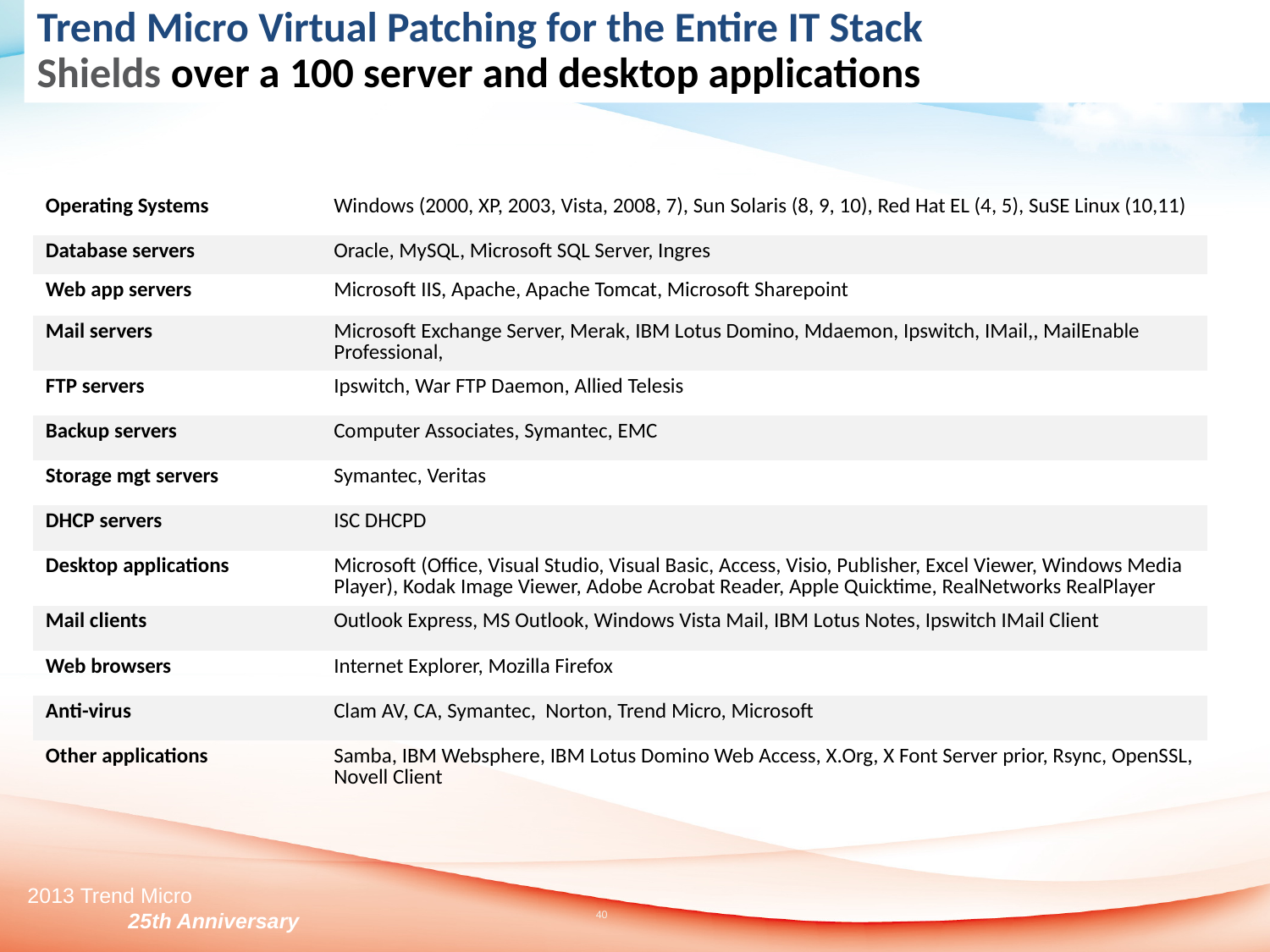

Trend Micro Virtual Patching for the Entire IT Stack
Shields over a 100 server and desktop applications
#
| Operating Systems | Windows (2000, XP, 2003, Vista, 2008, 7), Sun Solaris (8, 9, 10), Red Hat EL (4, 5), SuSE Linux (10,11) |
| --- | --- |
| Database servers | Oracle, MySQL, Microsoft SQL Server, Ingres |
| Web app servers | Microsoft IIS, Apache, Apache Tomcat, Microsoft Sharepoint |
| Mail servers | Microsoft Exchange Server, Merak, IBM Lotus Domino, Mdaemon, Ipswitch, IMail,, MailEnable Professional, |
| FTP servers | Ipswitch, War FTP Daemon, Allied Telesis |
| Backup servers | Computer Associates, Symantec, EMC |
| Storage mgt servers | Symantec, Veritas |
| DHCP servers | ISC DHCPD |
| Desktop applications | Microsoft (Office, Visual Studio, Visual Basic, Access, Visio, Publisher, Excel Viewer, Windows Media Player), Kodak Image Viewer, Adobe Acrobat Reader, Apple Quicktime, RealNetworks RealPlayer |
| Mail clients | Outlook Express, MS Outlook, Windows Vista Mail, IBM Lotus Notes, Ipswitch IMail Client |
| Web browsers | Internet Explorer, Mozilla Firefox |
| Anti-virus | Clam AV, CA, Symantec, Norton, Trend Micro, Microsoft |
| Other applications | Samba, IBM Websphere, IBM Lotus Domino Web Access, X.Org, X Font Server prior, Rsync, OpenSSL, Novell Client |
40